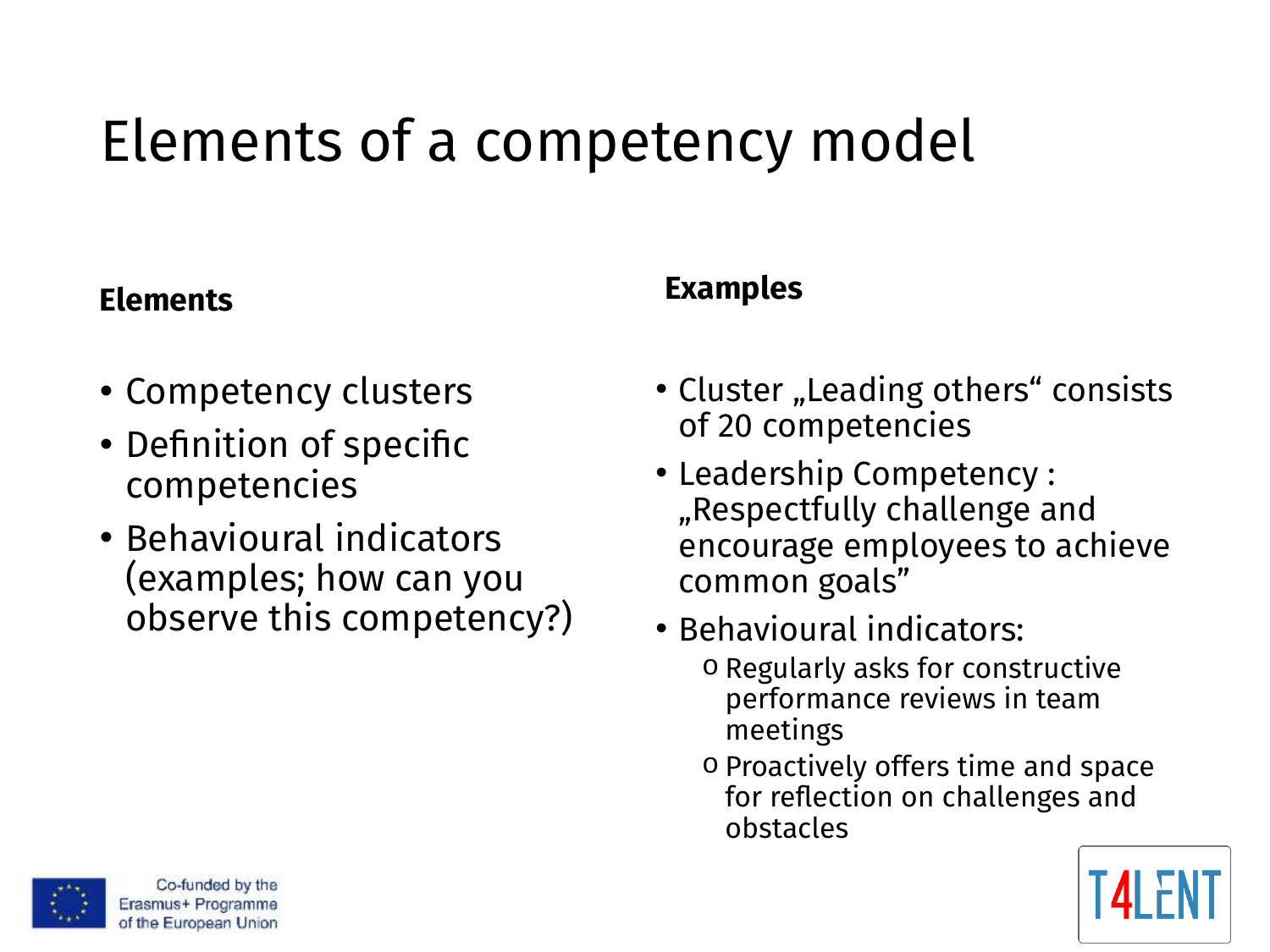

# Elements of a competency model
Examples
Elements
Competency clusters
Definition of specific competencies
Behavioural indicators (examples; how can you observe this competency?)

Cluster „Leading others“ consists of 20 competencies
Leadership Competency : „Respectfully challenge and encourage employees to achieve common goals”
Behavioural indicators:
Regularly asks for constructive performance reviews in team meetings
Proactively offers time and space for reflection on challenges and obstacles